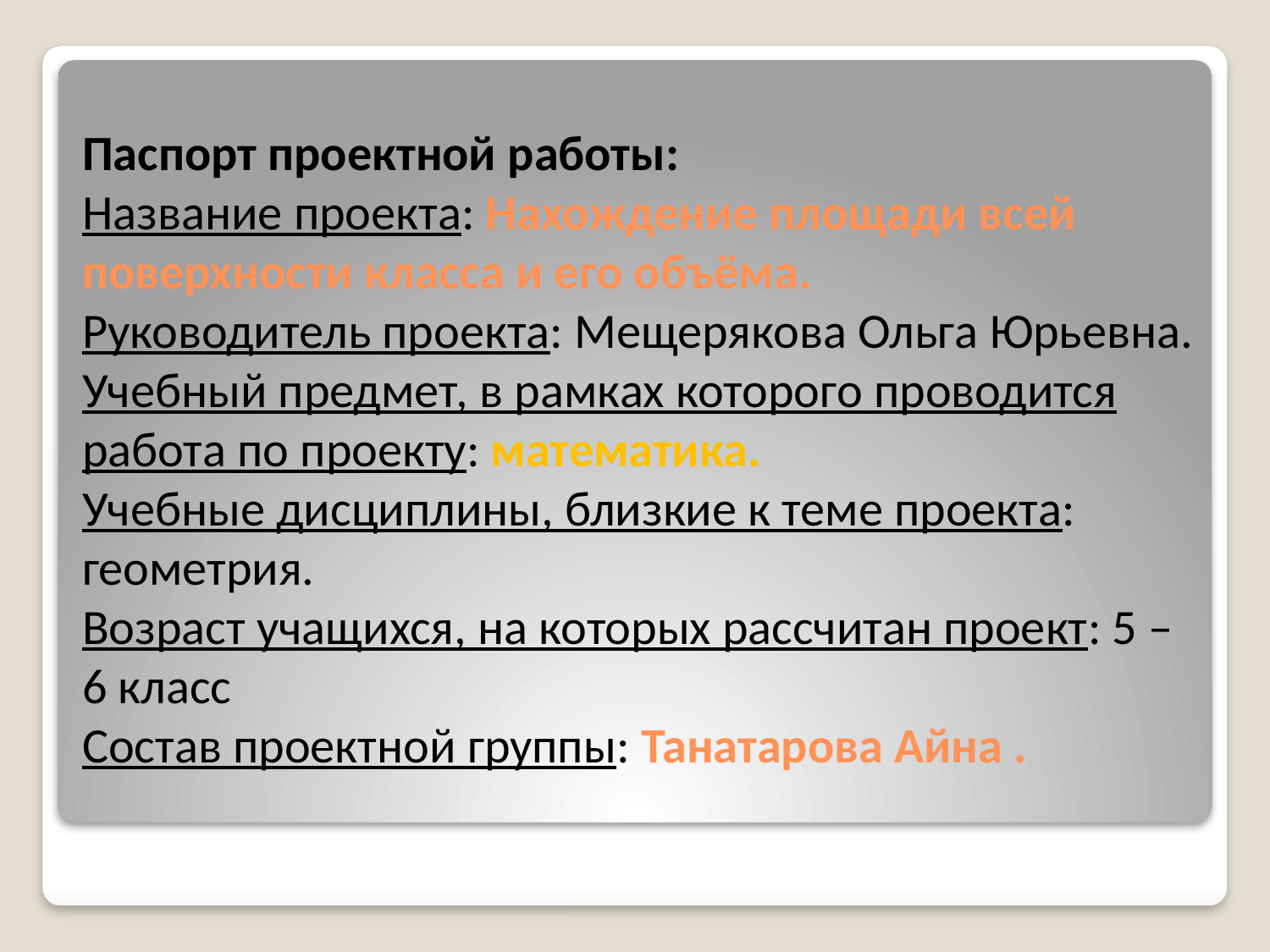

# Паспорт проектной работы: Название проекта: Нахождение площади всей поверхности класса и его объёма. Руководитель проекта: Мещерякова Ольга Юрьевна. Учебный предмет, в рамках которого проводится работа по проекту: математика. Учебные дисциплины, близкие к теме проекта: геометрия. Возраст учащихся, на которых рассчитан проект: 5 – 6 класс Состав проектной группы: Танатарова Айна .